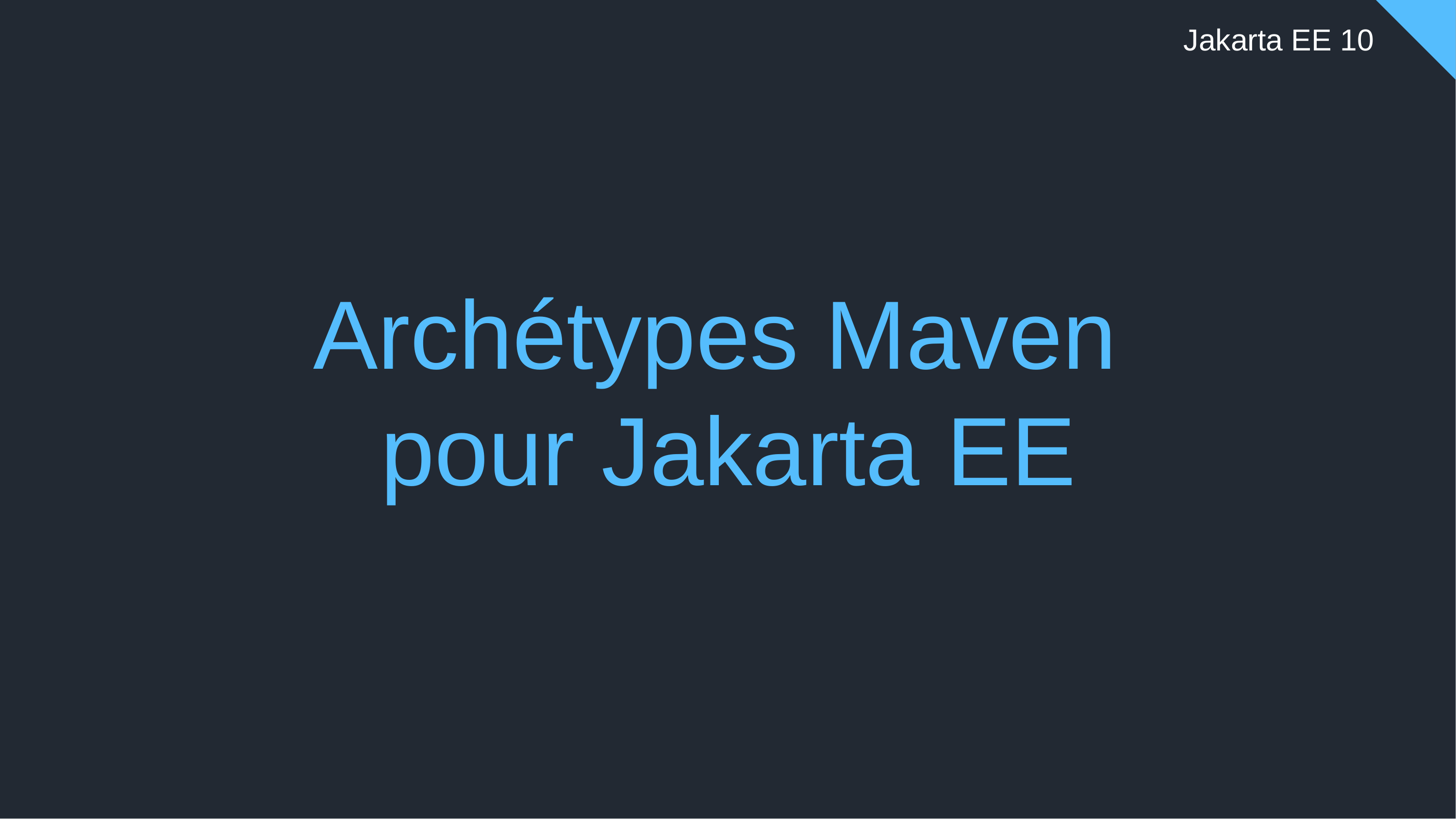

# Jakarta EE 10
Archétypes Maven
pour Jakarta EE